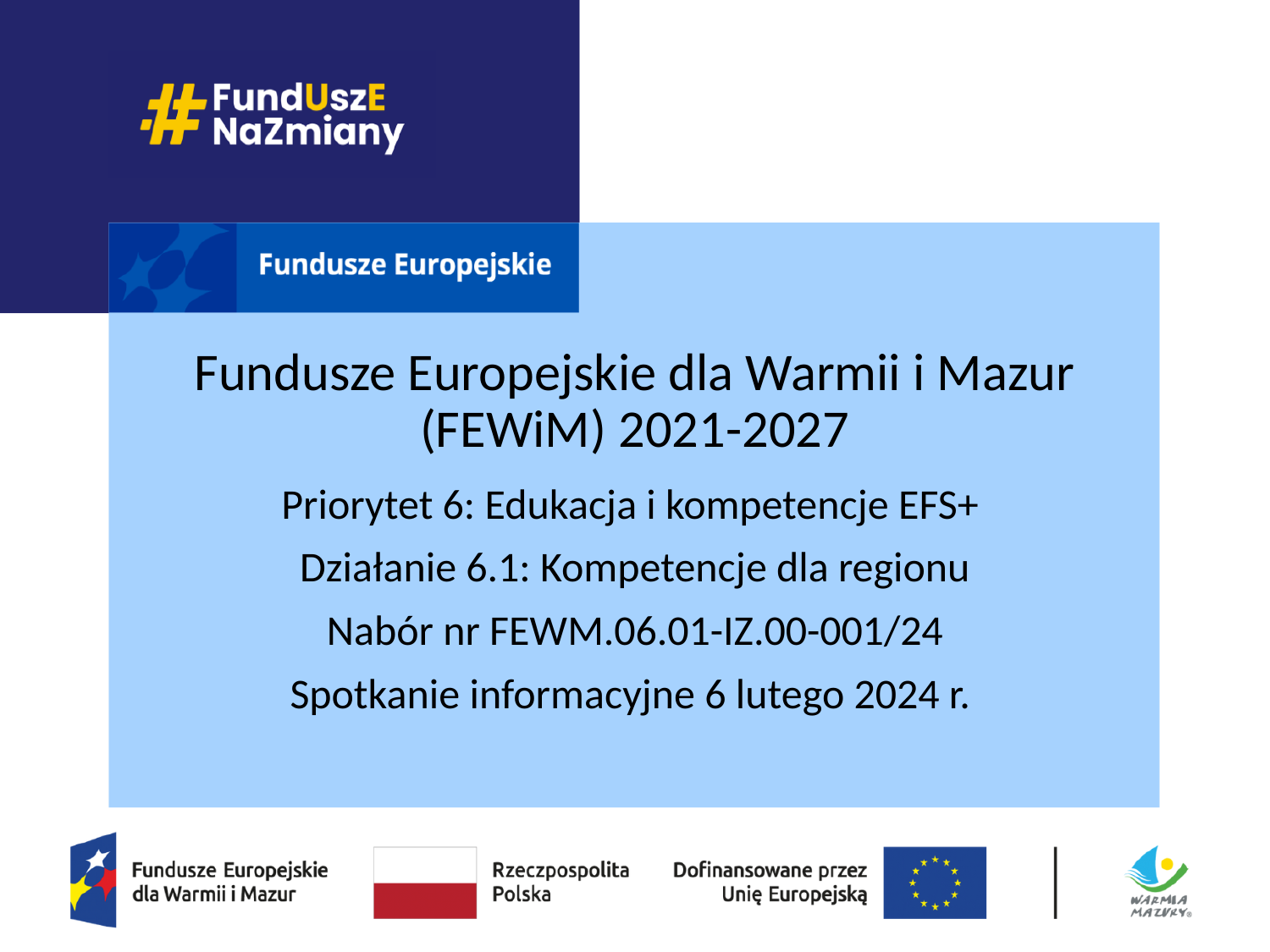

# Fundusze Europejskie dla Warmii i Mazur (FEWiM) 2021-2027
Priorytet 6: Edukacja i kompetencje EFS+
Działanie 6.1: Kompetencje dla regionu
Nabór nr FEWM.06.01-IZ.00-001/24
Spotkanie informacyjne 6 lutego 2024 r.